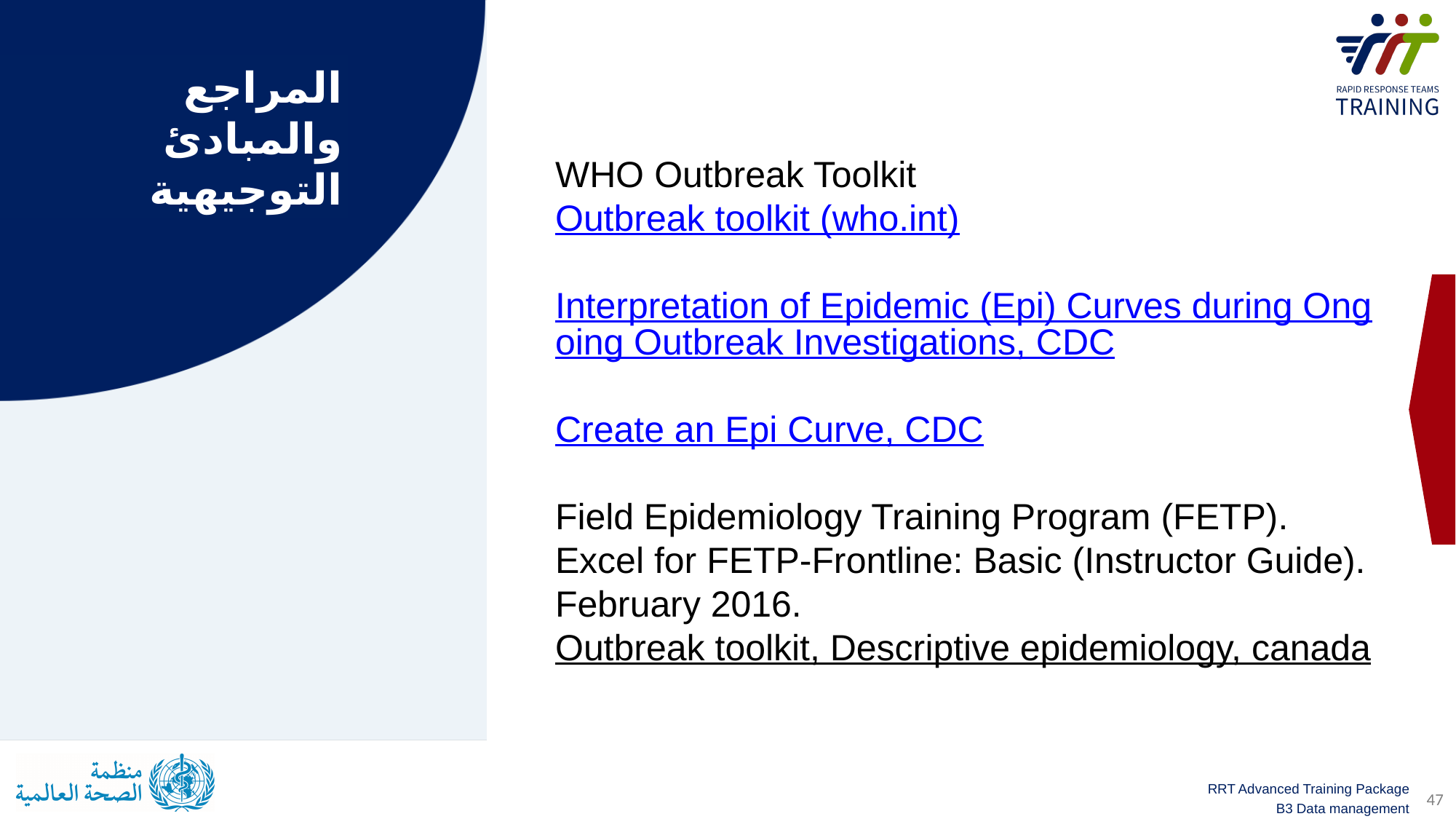

المراجع والمبادئ التوجيهية
WHO Outbreak Toolkit
Outbreak toolkit (who.int)

Interpretation of Epidemic (Epi) Curves during Ongoing Outbreak Investigations, CDC

Create an Epi Curve, CDC

Field Epidemiology Training Program (FETP). Excel for FETP-Frontline: Basic (Instructor Guide). February 2016.
Outbreak toolkit, Descriptive epidemiology, canada